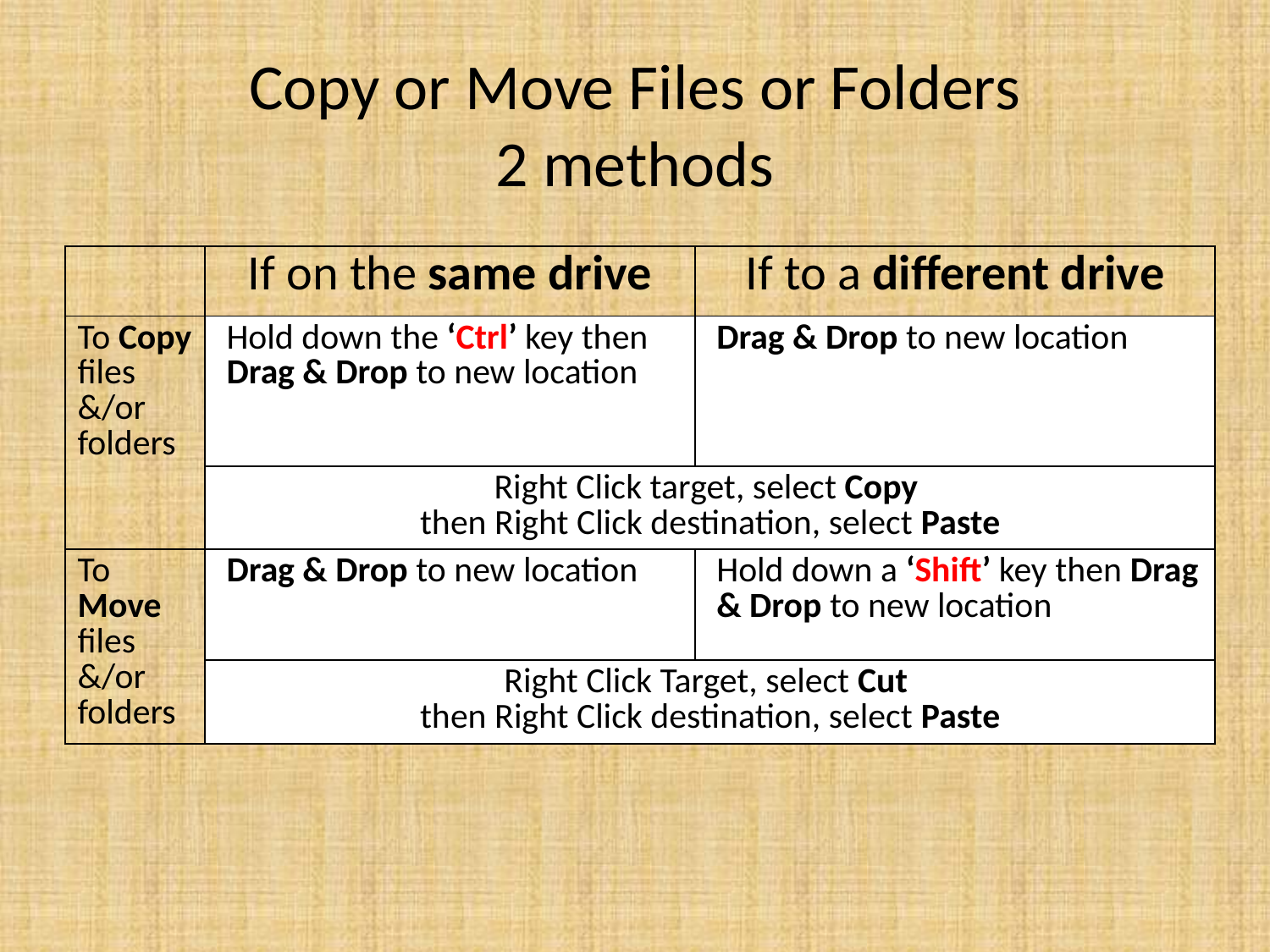

# Copy or Move Files or Folders 2 methods
|  | If on the same drive | If to a different drive |
| --- | --- | --- |
| To Copy files &/or folders | Hold down the ‘Ctrl’ key then Drag & Drop to new location | Drag & Drop to new location |
|  | Right Click target, select Copy then Right Click destination, select Paste |  |
| To Move files &/or folders | Drag & Drop to new location | Hold down a ‘Shift’ key then Drag & Drop to new location |
|  | Right Click Target, select Cut then Right Click destination, select Paste |  |